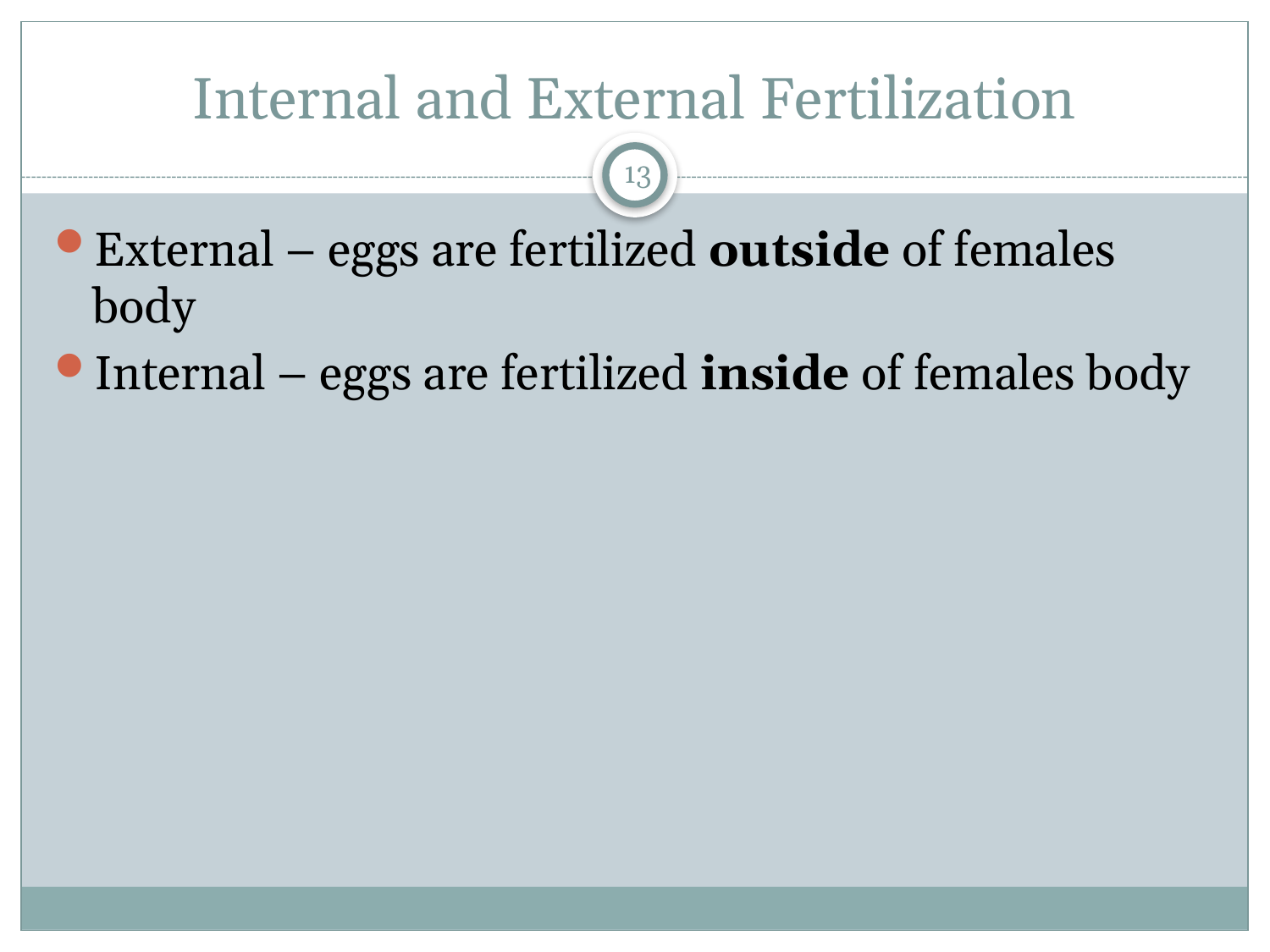

# Internal and External Fertilization
13
External – eggs are fertilized outside of females body
Internal – eggs are fertilized inside of females body